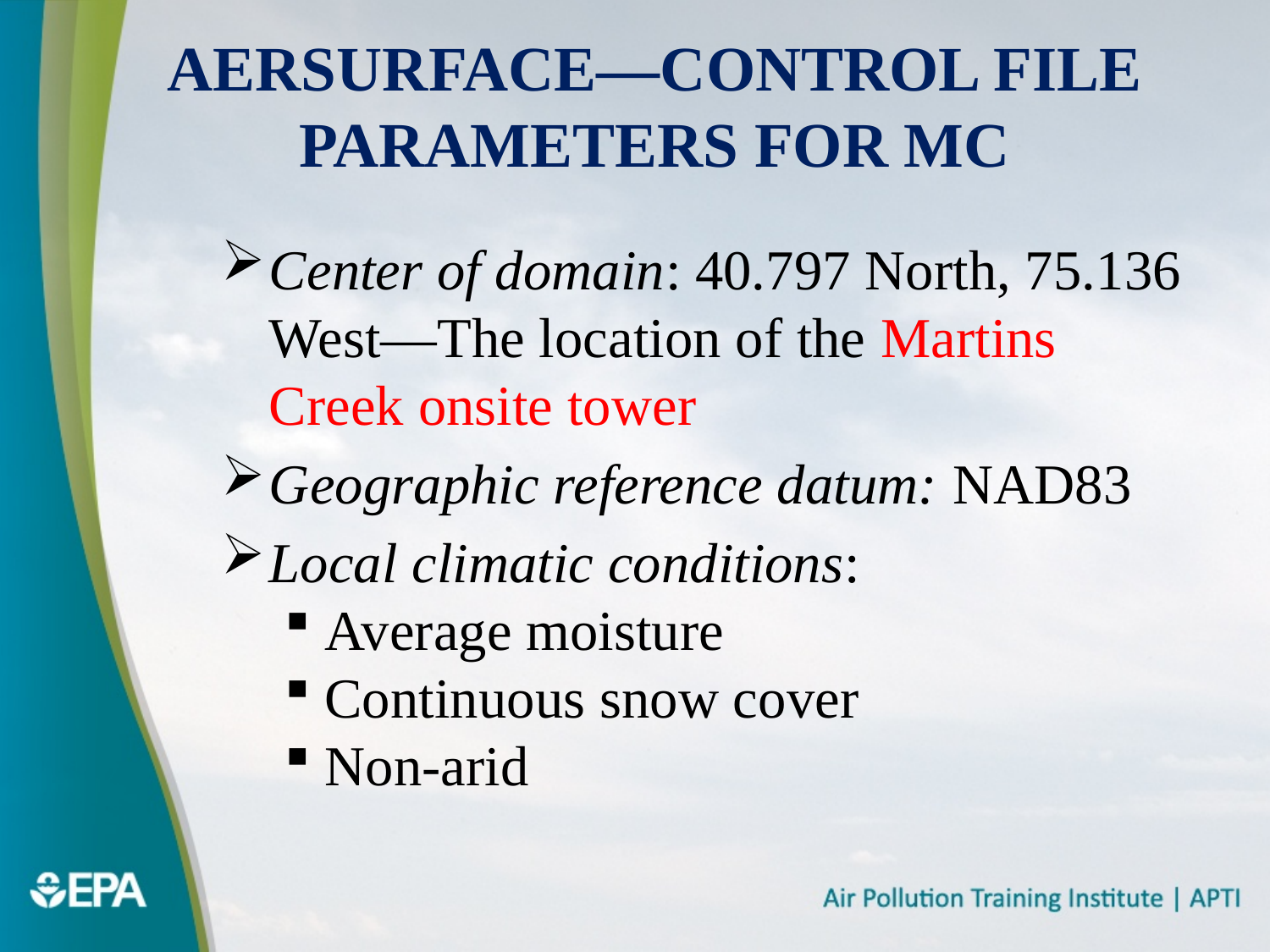

# AERSURFACE—Control File Parameters For MC
Center of domain: 40.797 North, 75.136 West—The location of the Martins Creek onsite tower
Geographic reference datum: NAD83
Local climatic conditions:
Average moisture
Continuous snow cover
Non-arid